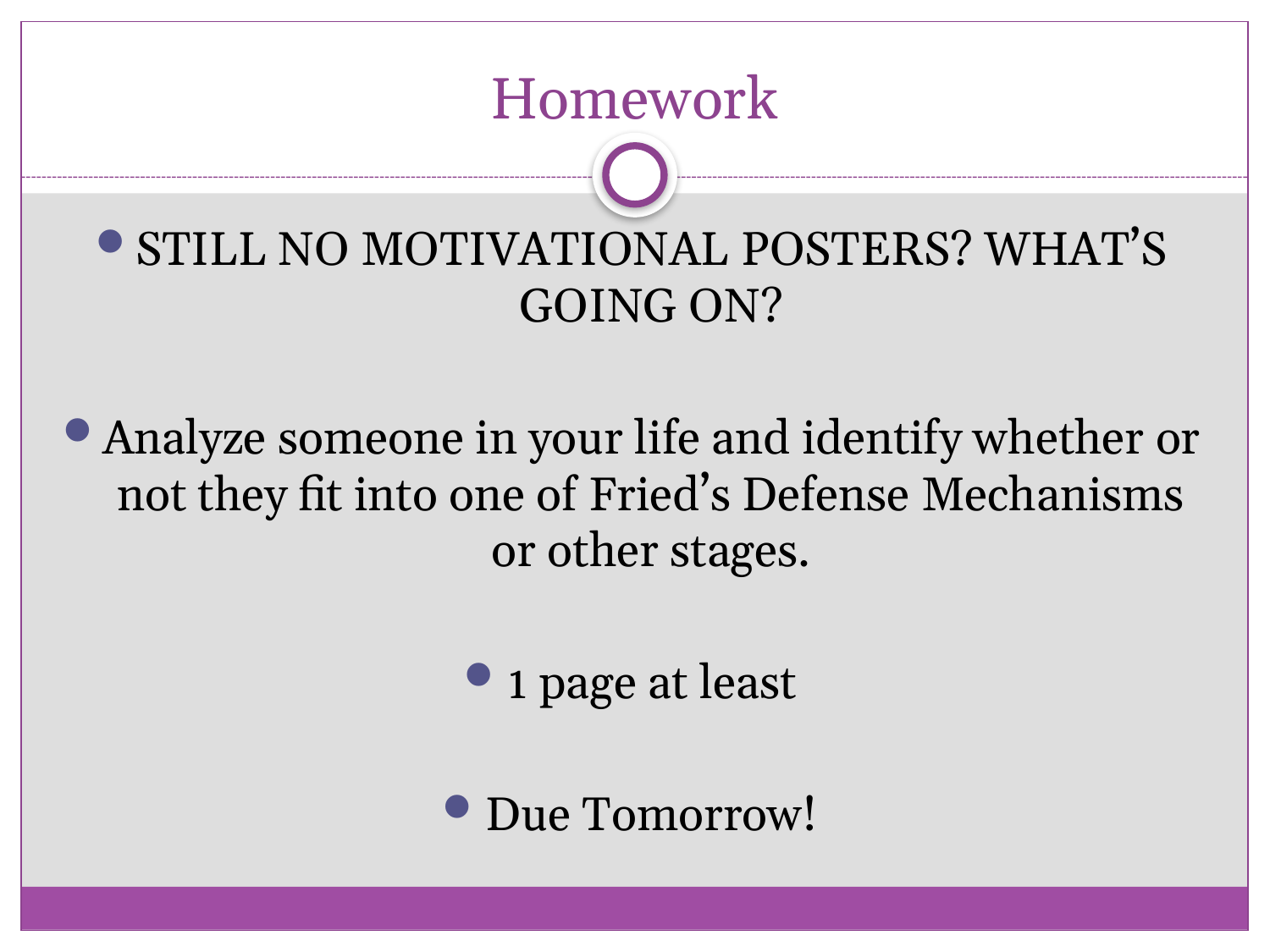

# Homework
STILL NO MOTIVATIONAL POSTERS? WHAT’S GOING ON?

Analyze someone in your life and identify whether or not they fit into one of Fried’s Defense Mechanisms or other stages.

1 page at least

Due Tomorrow!